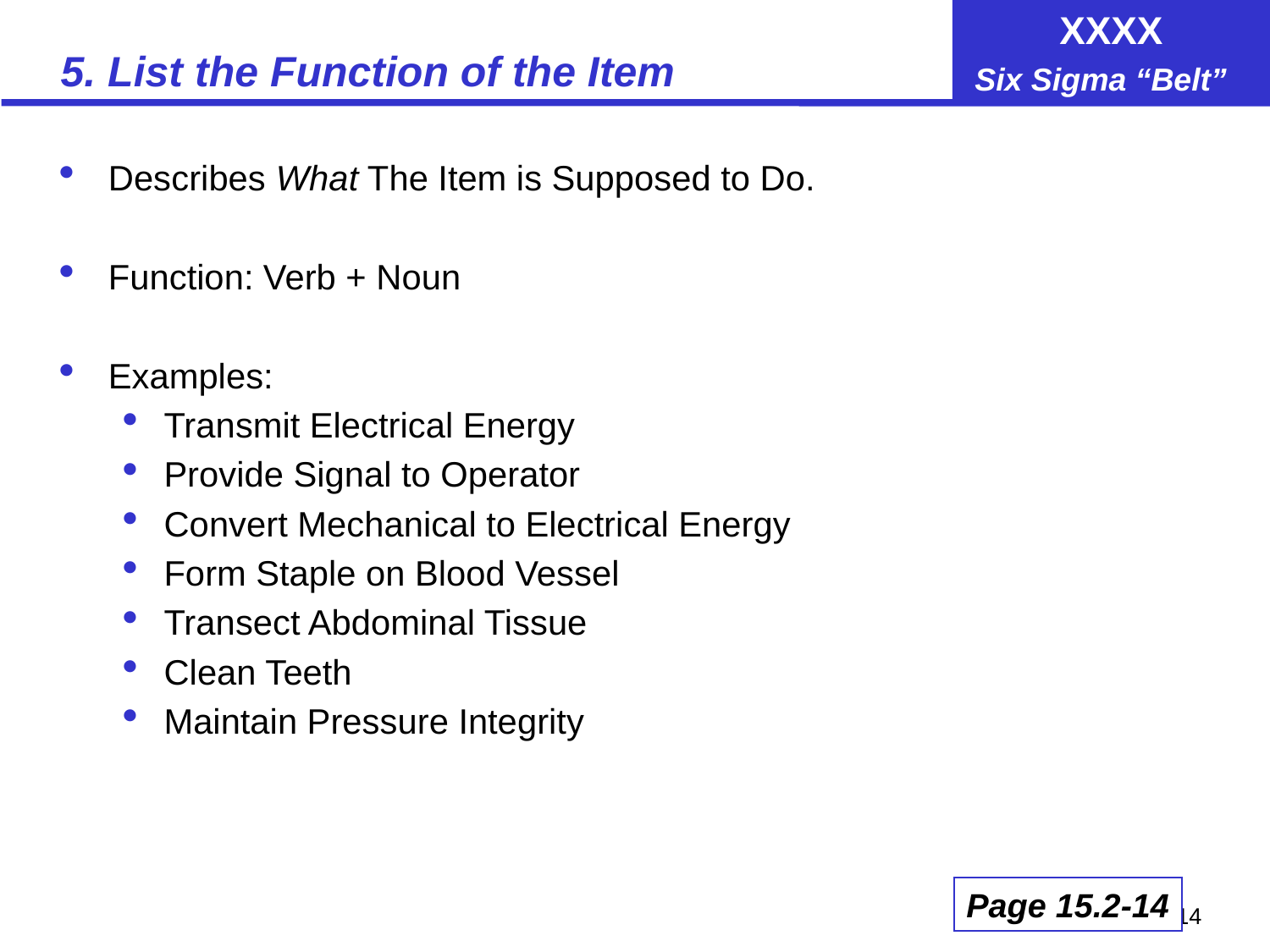

# 5. List the Function of the Item
Describes What The Item is Supposed to Do.

Function: Verb + Noun

Examples:
Transmit Electrical Energy
Provide Signal to Operator
Convert Mechanical to Electrical Energy
Form Staple on Blood Vessel
Transect Abdominal Tissue
Clean Teeth
Maintain Pressure Integrity
Page 15.2-14